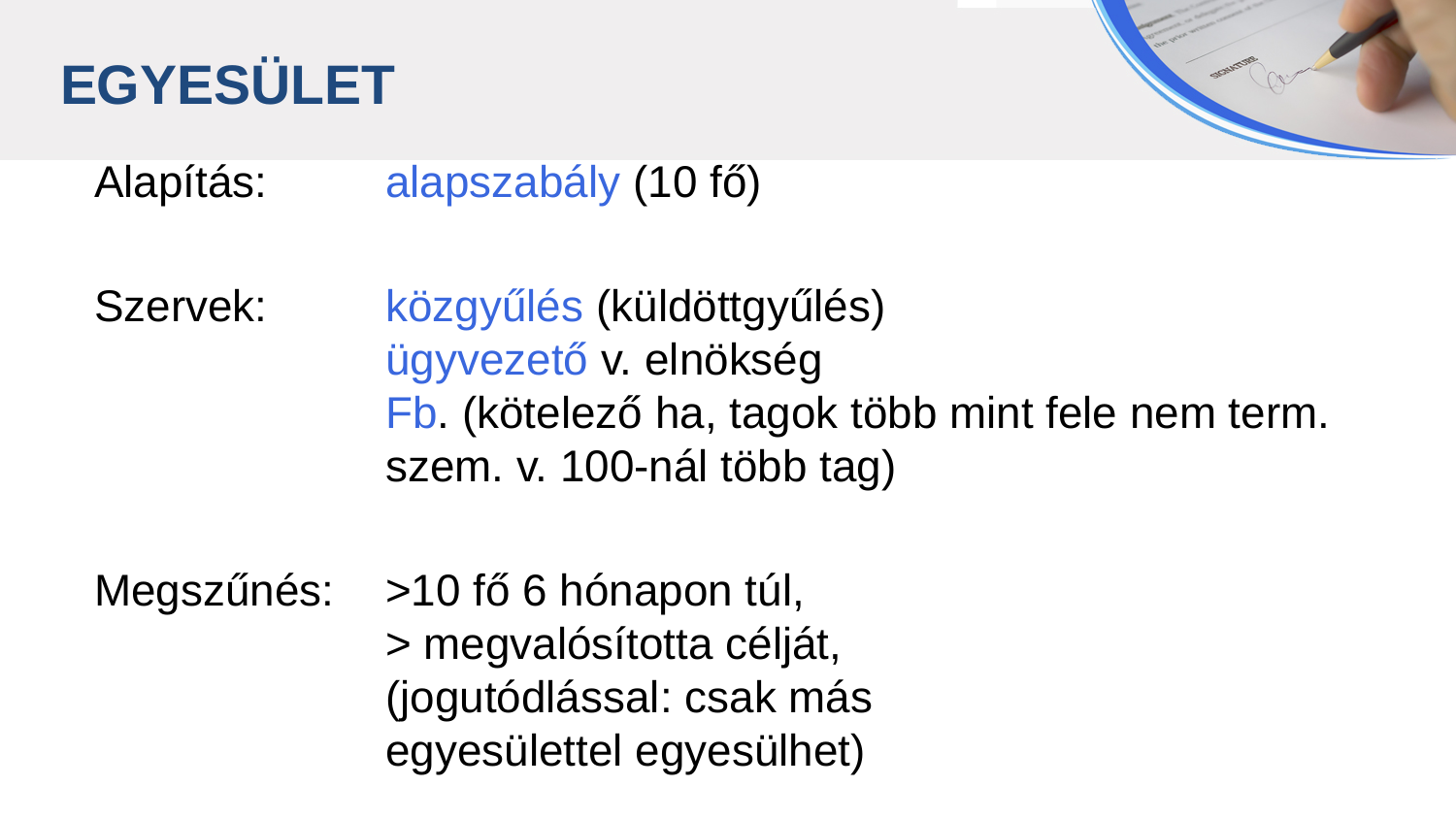

EGYESÜLET
Alapítás: 	alapszabály (10 fő)

Szervek: 	közgyűlés (küldöttgyűlés)
		ügyvezető v. elnökség
		Fb. (kötelező ha, tagok több mint fele nem term. 		szem. v. 100-nál több tag)

Megszűnés: 	>10 fő 6 hónapon túl,
		> megvalósította célját,
   		(jogutódlással: csak más 					egyesülettel egyesülhet)